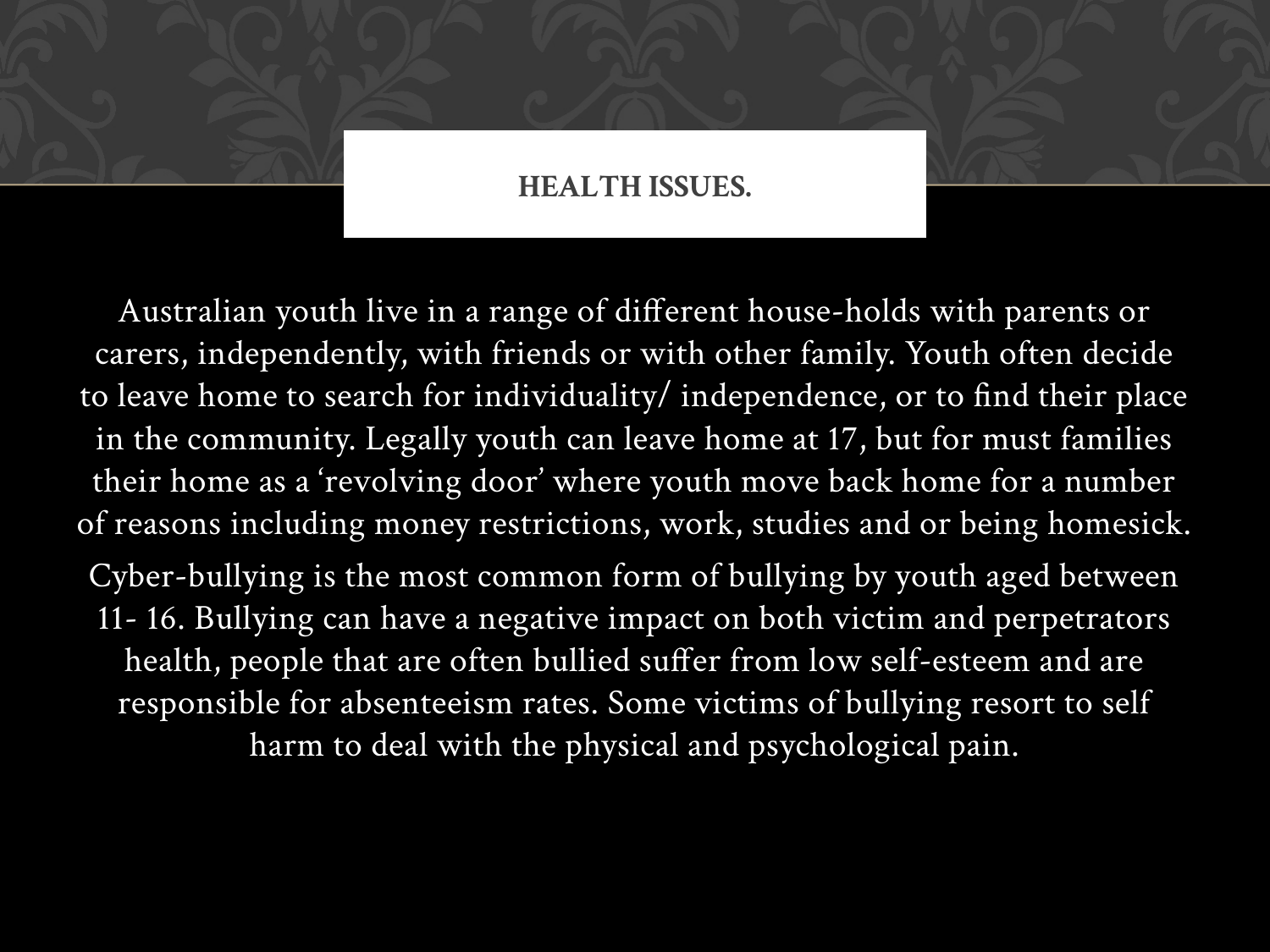

# Health issues.
Australian youth live in a range of different house-holds with parents or carers, independently, with friends or with other family. Youth often decide to leave home to search for individuality/ independence, or to find their place in the community. Legally youth can leave home at 17, but for must families their home as a ‘revolving door’ where youth move back home for a number of reasons including money restrictions, work, studies and or being homesick.
Cyber-bullying is the most common form of bullying by youth aged between 11- 16. Bullying can have a negative impact on both victim and perpetrators health, people that are often bullied suffer from low self-esteem and are responsible for absenteeism rates. Some victims of bullying resort to self harm to deal with the physical and psychological pain.